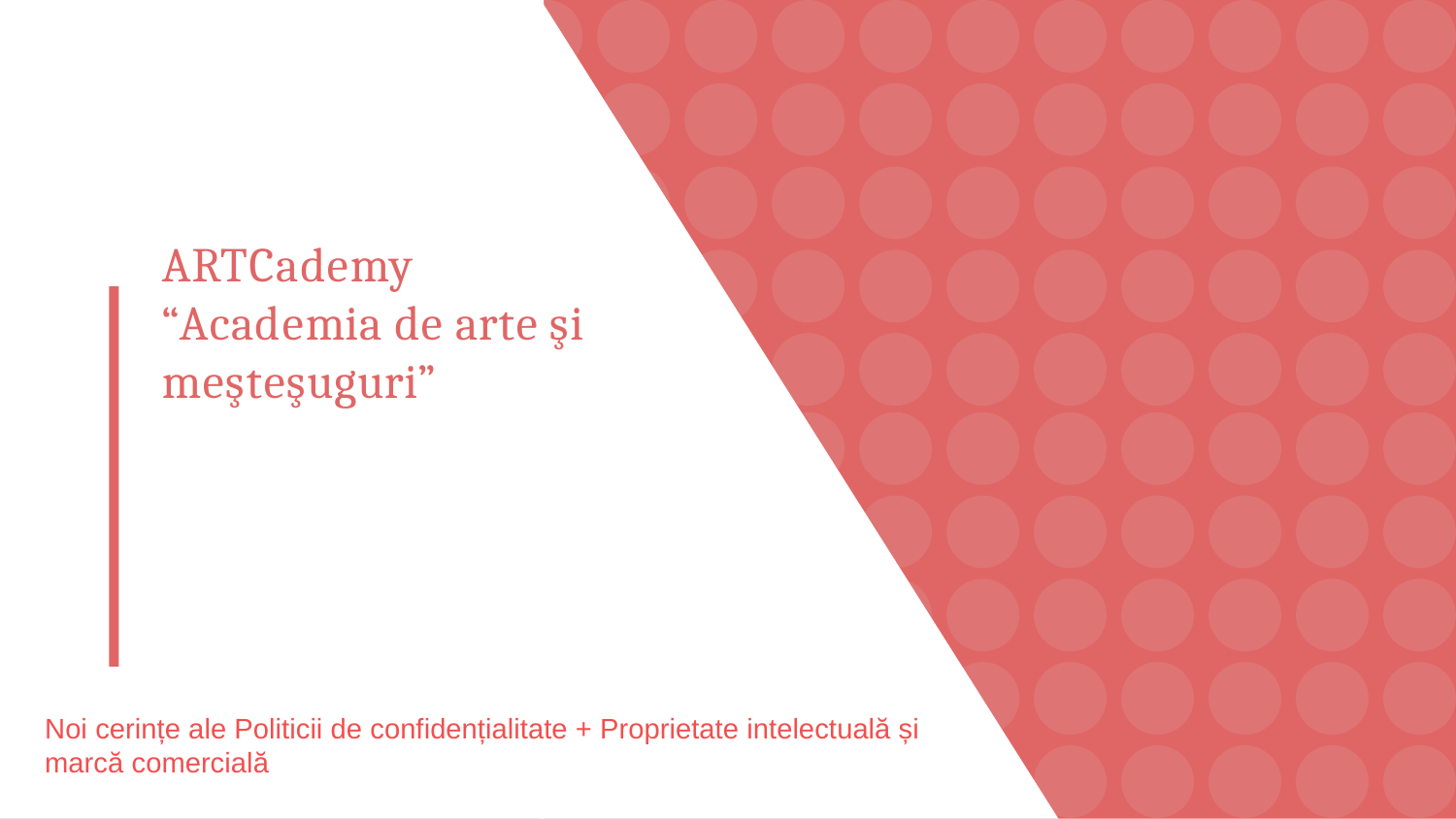

# ARTCademy
“Academia de arte şi meşteşuguri”

Noi cerințe ale Politicii de confidențialitate + Proprietate intelectuală și marcă comercială